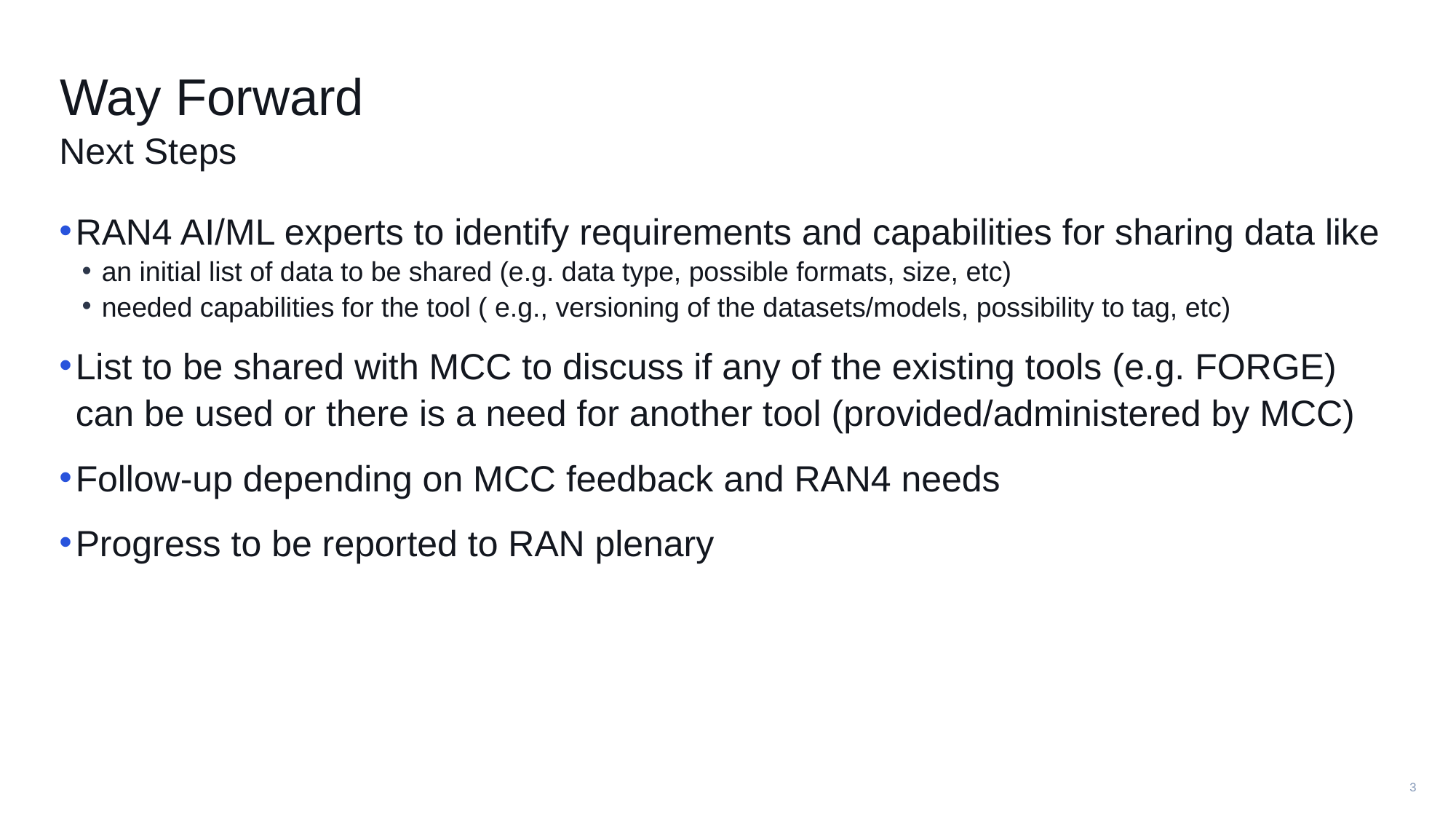

# Way Forward
Next Steps
RAN4 AI/ML experts to identify requirements and capabilities for sharing data like
an initial list of data to be shared (e.g. data type, possible formats, size, etc)
needed capabilities for the tool ( e.g., versioning of the datasets/models, possibility to tag, etc)
List to be shared with MCC to discuss if any of the existing tools (e.g. FORGE) can be used or there is a need for another tool (provided/administered by MCC)
Follow-up depending on MCC feedback and RAN4 needs
Progress to be reported to RAN plenary